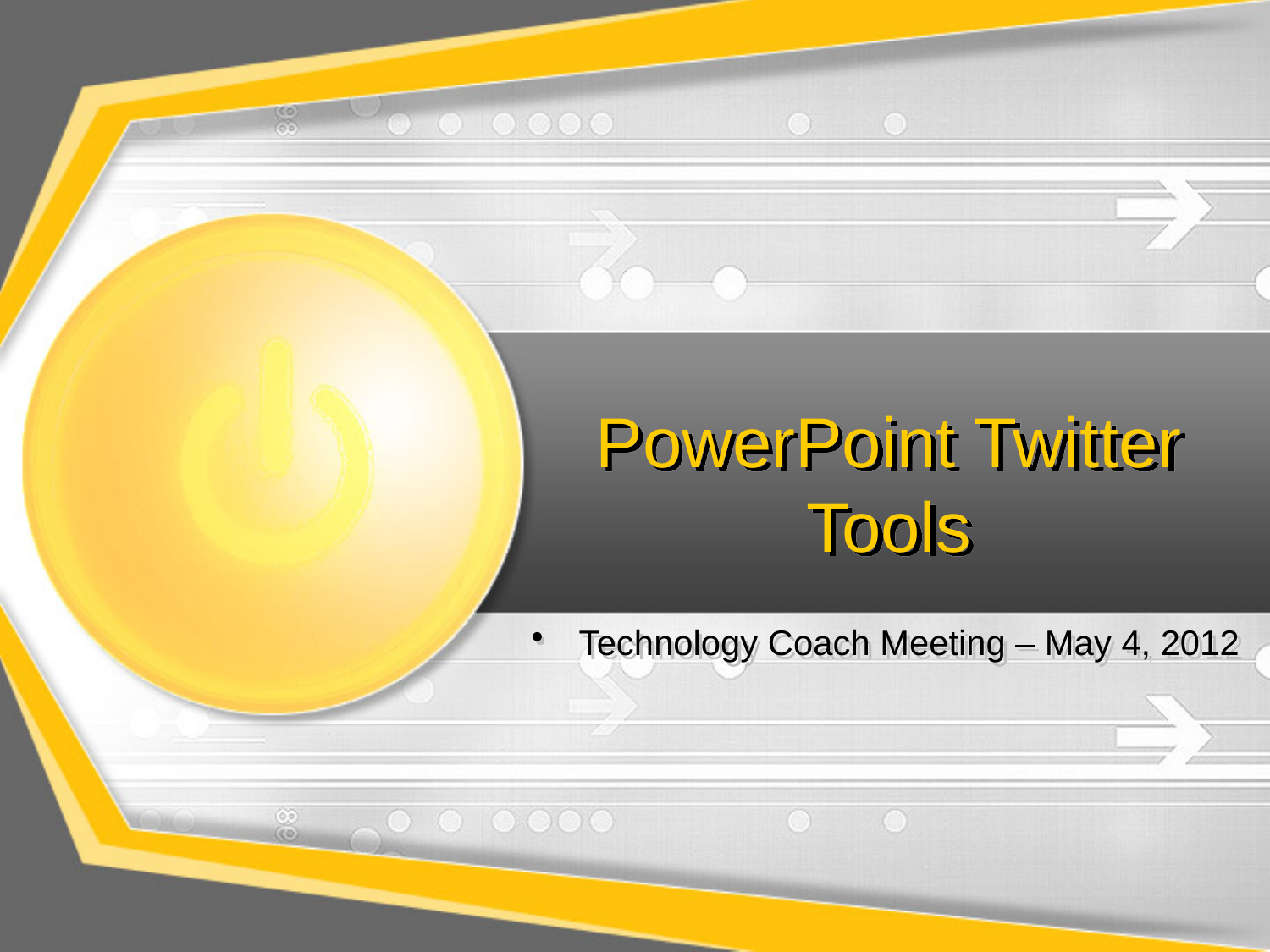

# PowerPoint Twitter Tools
Technology Coach Meeting – May 4, 2012